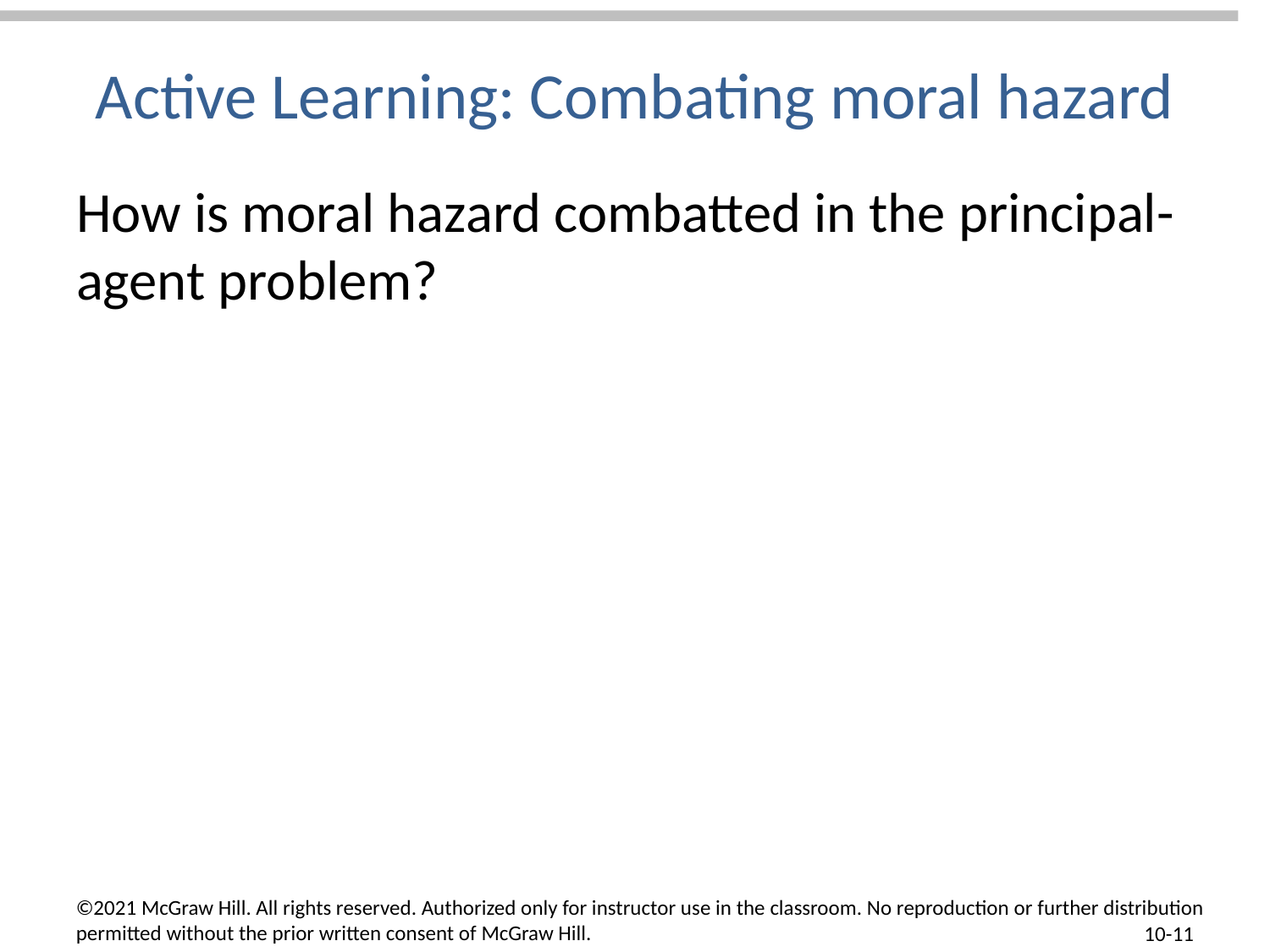

# Active Learning: Combating moral hazard
How is moral hazard combatted in the principal-agent problem?